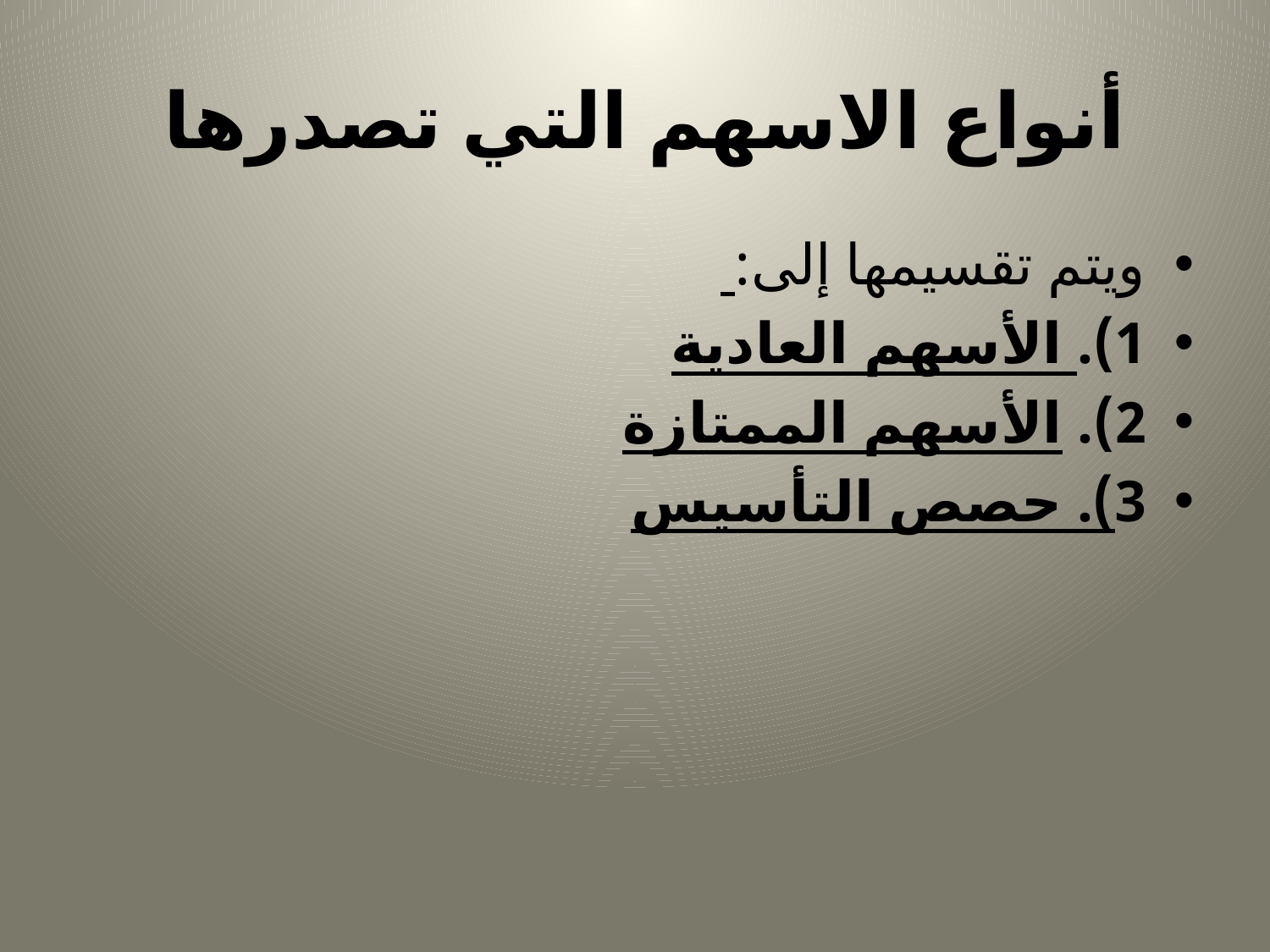

# أنواع الاسهم التي تصدرها
ويتم تقسيمها إلى:
1). الأسهم العادية
2). الأسهم الممتازة
3). حصص التأسيس